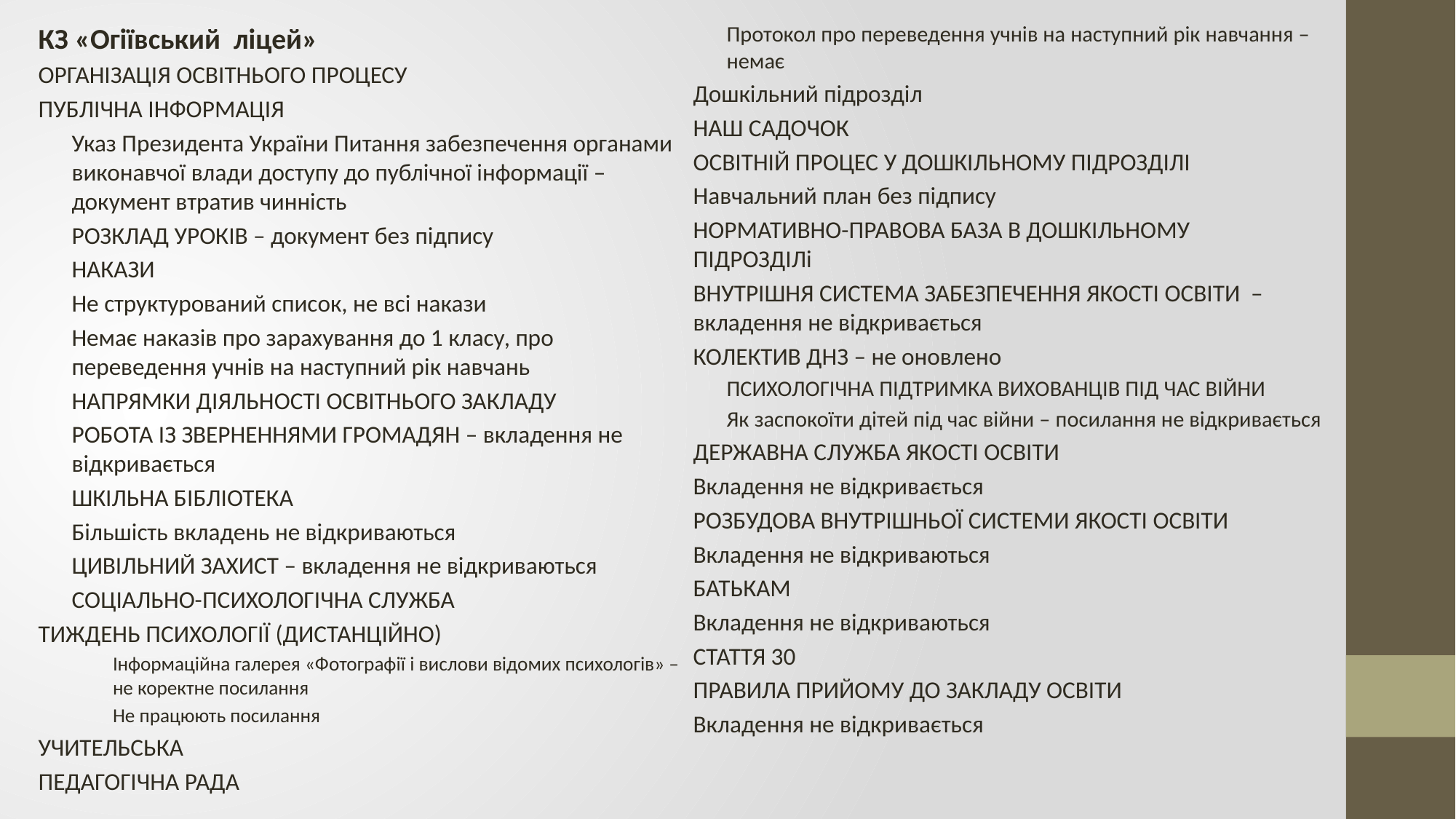

КЗ «Огіївський  ліцей»
ОРГАНІЗАЦІЯ ОСВІТНЬОГО ПРОЦЕСУ
	ПУБЛІЧНА ІНФОРМАЦІЯ
Указ Президента України Питання забезпечення органами виконавчої влади доступу до публічної інформації – документ втратив чинність
РОЗКЛАД УРОКІВ – документ без підпису
НАКАЗИ
Не структурований список, не всі накази
Немає наказів про зарахування до 1 класу, про переведення учнів на наступний рік навчань
НАПРЯМКИ ДІЯЛЬНОСТІ ОСВІТНЬОГО ЗАКЛАДУ
РОБОТА ІЗ ЗВЕРНЕННЯМИ ГРОМАДЯН – вкладення не відкривається
ШКІЛЬНА БІБЛІОТЕКА
Більшість вкладень не відкриваються
ЦИВІЛЬНИЙ ЗАХИСТ – вкладення не відкриваються
СОЦІАЛЬНО-ПСИХОЛОГІЧНА СЛУЖБА
		ТИЖДЕНЬ ПСИХОЛОГІЇ (ДИСТАНЦІЙНО)
Інформаційна галерея «Фотографії і вислови відомих психологів» – не коректне посилання
Не працюють посилання
УЧИТЕЛЬСЬКА
	ПЕДАГОГІЧНА РАДА
Протокол про переведення учнів на наступний рік навчання – немає
Дошкільний підрозділ
	НАШ САДОЧОК
		ОСВІТНІЙ ПРОЦЕС У ДОШКІЛЬНОМУ ПІДРОЗДІЛІ
		Навчальний план без підпису
	НОРМАТИВНО-ПРАВОВА БАЗА В ДОШКІЛЬНОМУ 	ПІДРОЗДІЛі
		ВНУТРІШНЯ СИСТЕМА ЗАБЕЗПЕЧЕННЯ ЯКОСТІ ОСВІТИ  – 	вкладення не відкривається
	КОЛЕКТИВ ДНЗ – не оновлено
ПСИХОЛОГІЧНА ПІДТРИМКА ВИХОВАНЦІВ ПІД ЧАС ВІЙНИ
Як заспокоїти дітей під час війни – посилання не відкривається
ДЕРЖАВНА СЛУЖБА ЯКОСТІ ОСВІТИ
Вкладення не відкривається
РОЗБУДОВА ВНУТРІШНЬОЇ СИСТЕМИ ЯКОСТІ ОСВІТИ
Вкладення не відкриваються
БАТЬКАМ
Вкладення не відкриваються
СТАТТЯ 30
ПРАВИЛА ПРИЙОМУ ДО ЗАКЛАДУ ОСВІТИ
Вкладення не відкривається